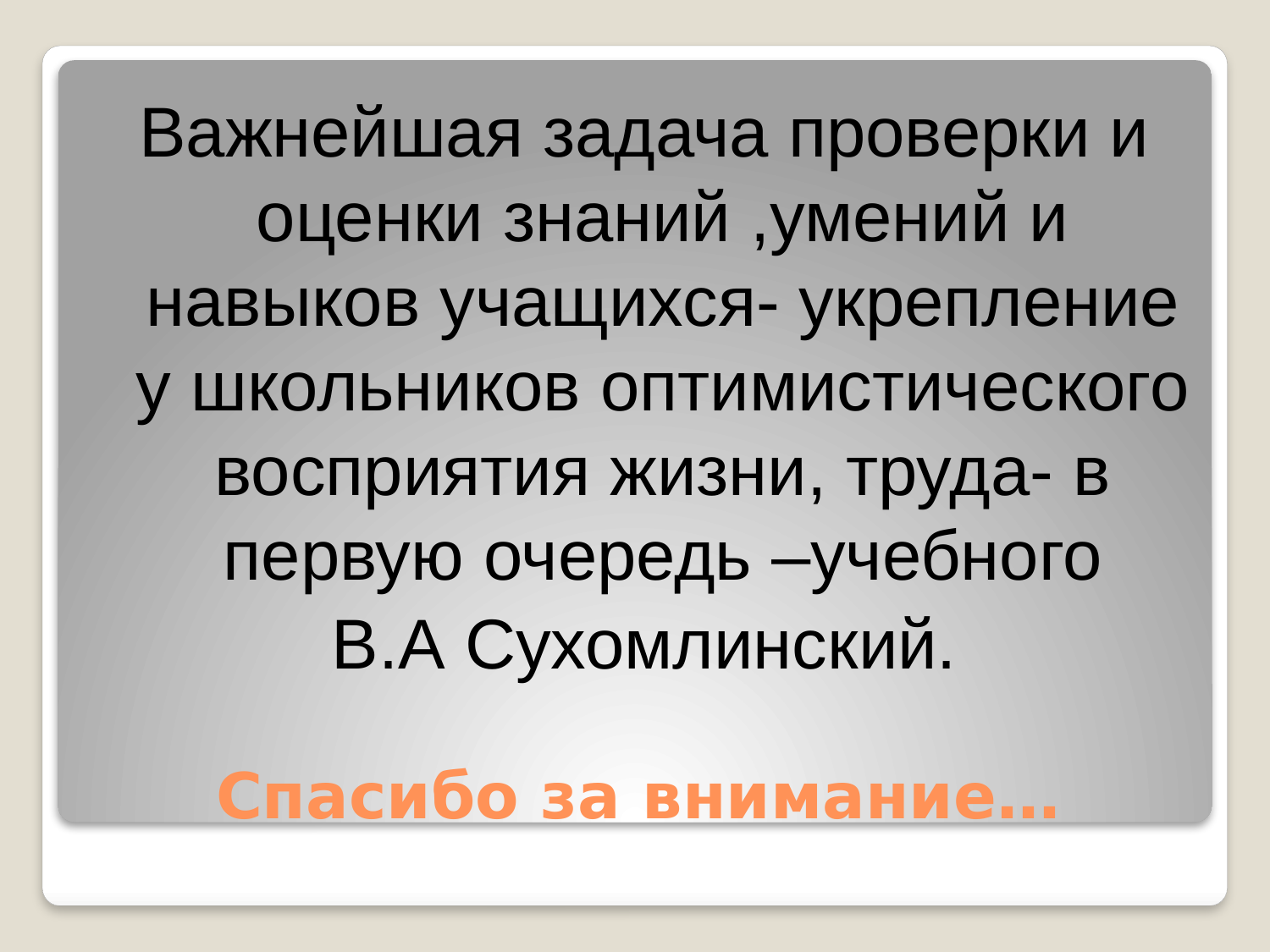

Важнейшая задача проверки и оценки знаний ,умений и навыков учащихся- укрепление у школьников оптимистического восприятия жизни, труда- в первую очередь –учебного
В.А Сухомлинский.

# Спасибо за внимание…